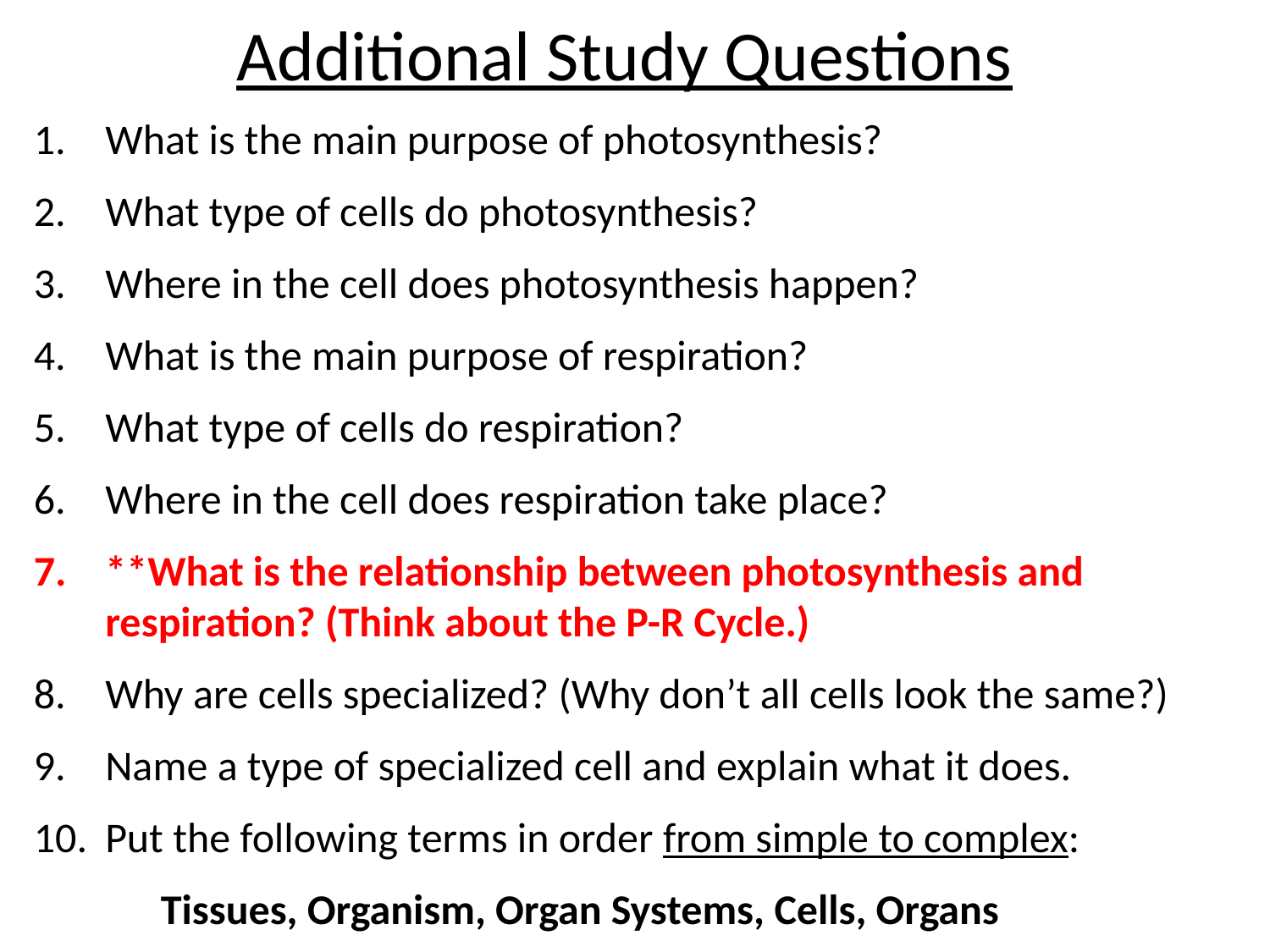

# Additional Study Questions
What is the main purpose of photosynthesis?
What type of cells do photosynthesis?
Where in the cell does photosynthesis happen?
What is the main purpose of respiration?
What type of cells do respiration?
Where in the cell does respiration take place?
**What is the relationship between photosynthesis and respiration? (Think about the P-R Cycle.)
Why are cells specialized? (Why don’t all cells look the same?)
Name a type of specialized cell and explain what it does.
Put the following terms in order from simple to complex:
	Tissues, Organism, Organ Systems, Cells, Organs